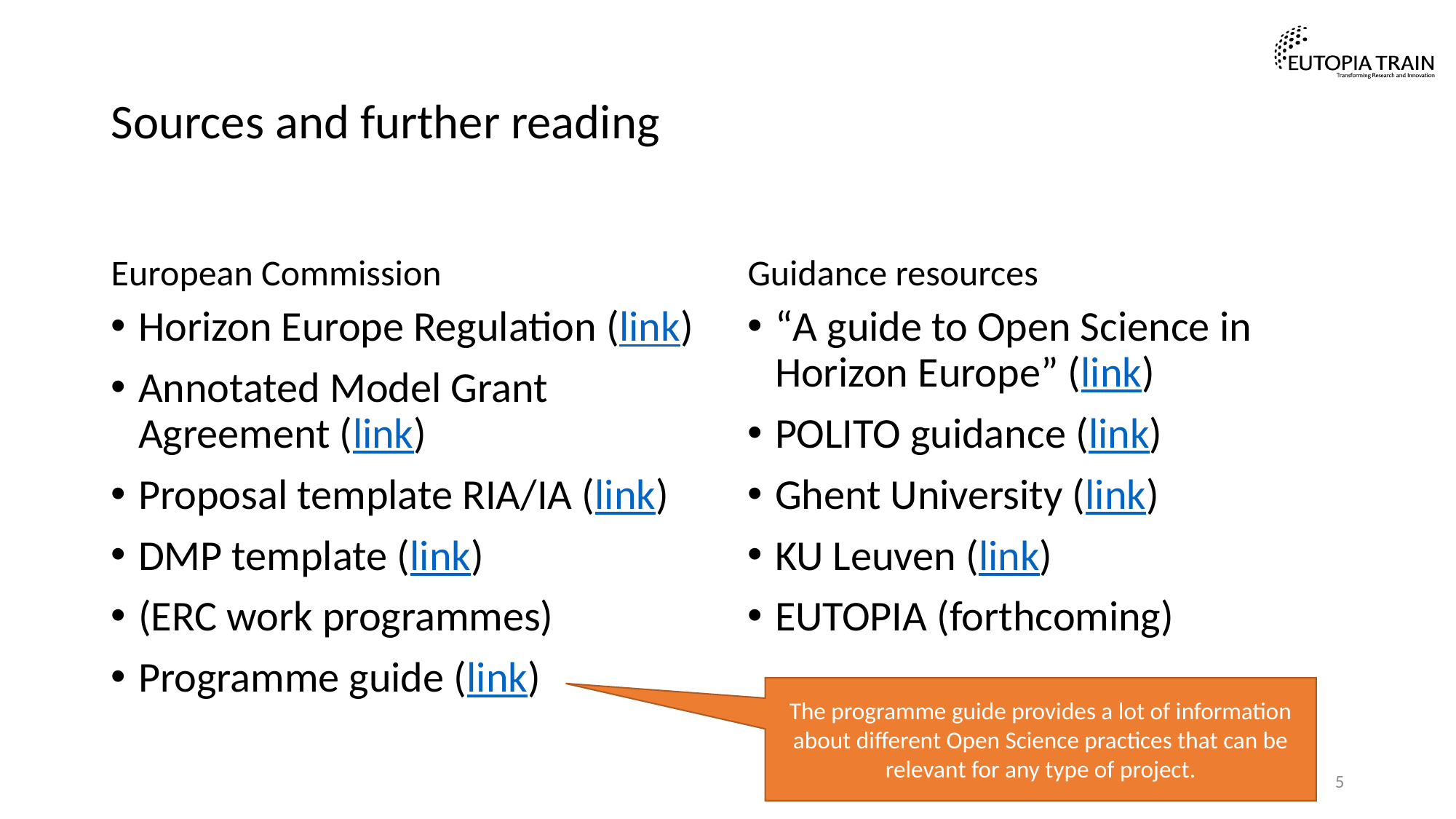

# Sources and further reading
European Commission
Guidance resources
Horizon Europe Regulation (link)
Annotated Model Grant Agreement (link)
Proposal template RIA/IA (link)
DMP template (link)
(ERC work programmes)
Programme guide (link)
“A guide to Open Science in Horizon Europe” (link)
POLITO guidance (link)
Ghent University (link)
KU Leuven (link)
EUTOPIA (forthcoming)
The programme guide provides a lot of information about different Open Science practices that can be relevant for any type of project.
5